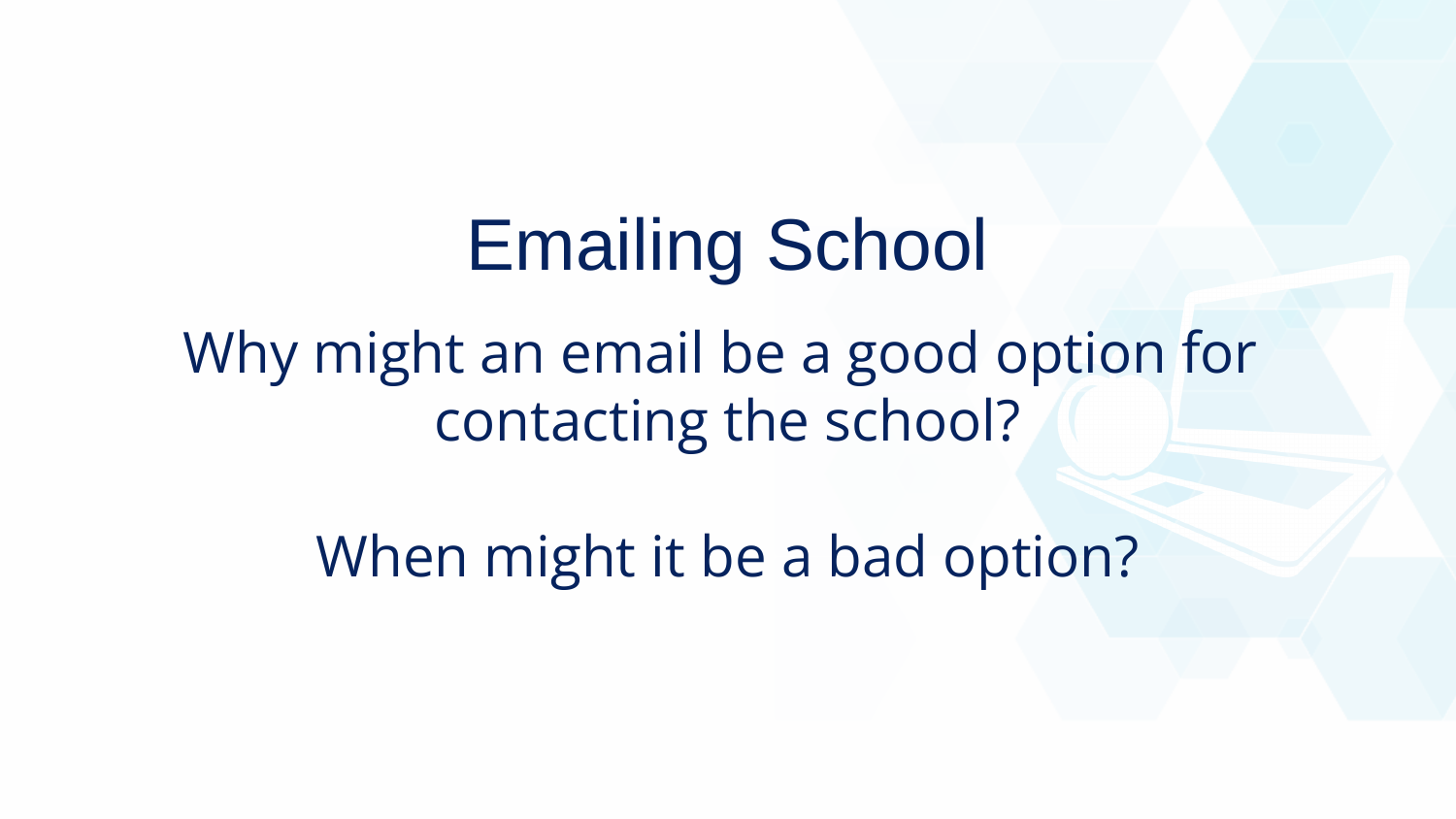

Emailing School
Why might an email be a good option for
contacting the school?

When might it be a bad option?